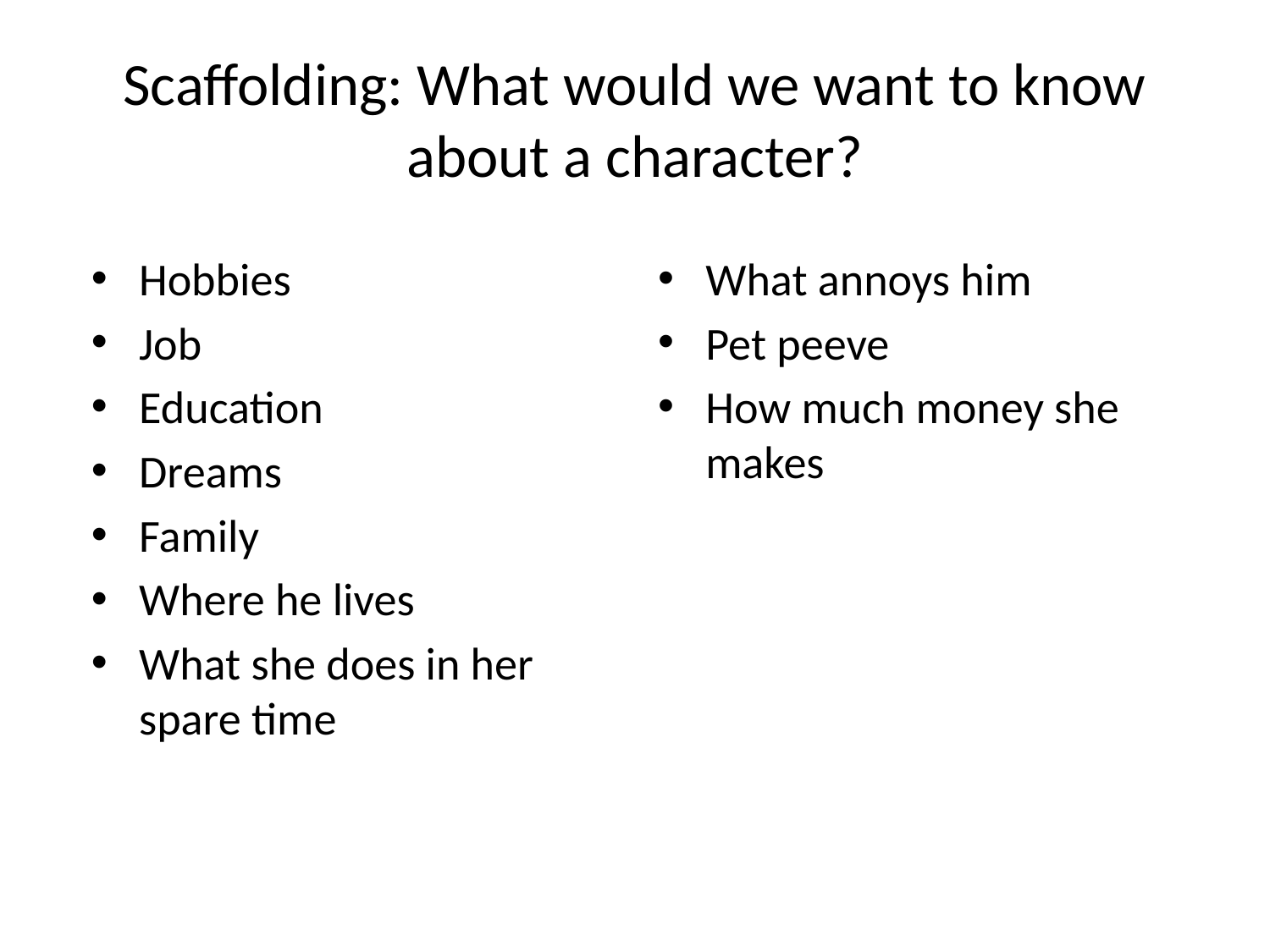

# Scaffolding: What would we want to know about a character?
Hobbies
Job
Education
Dreams
Family
Where he lives
What she does in her spare time
What annoys him
Pet peeve
How much money she makes